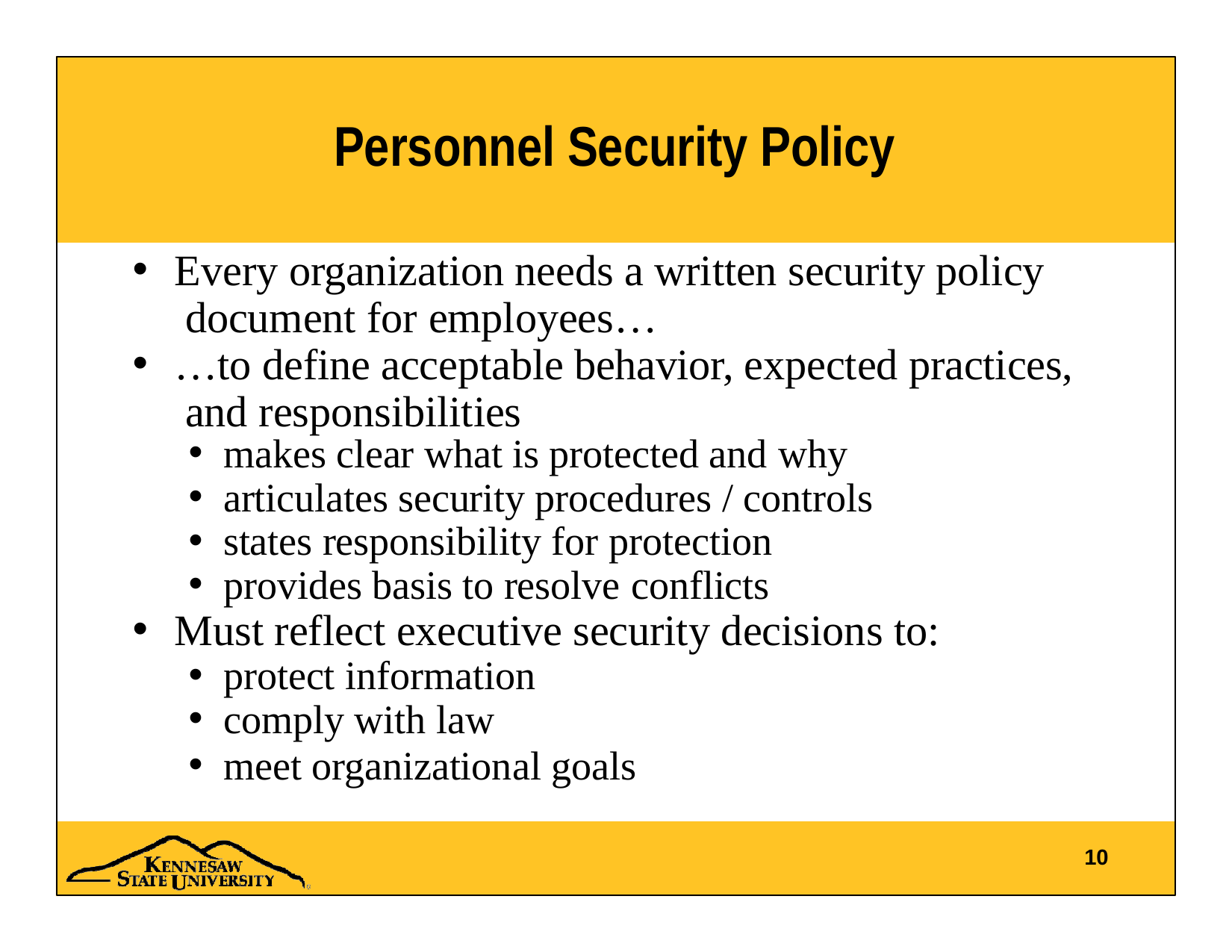

# Personnel Security Policy
Every organization needs a written security policy  document for employees…
…to define acceptable behavior, expected practices,  and responsibilities
makes clear what is protected and why
articulates security procedures / controls
states responsibility for protection
provides basis to resolve conflicts
Must reflect executive security decisions to:
protect information
comply with law
meet organizational goals

10